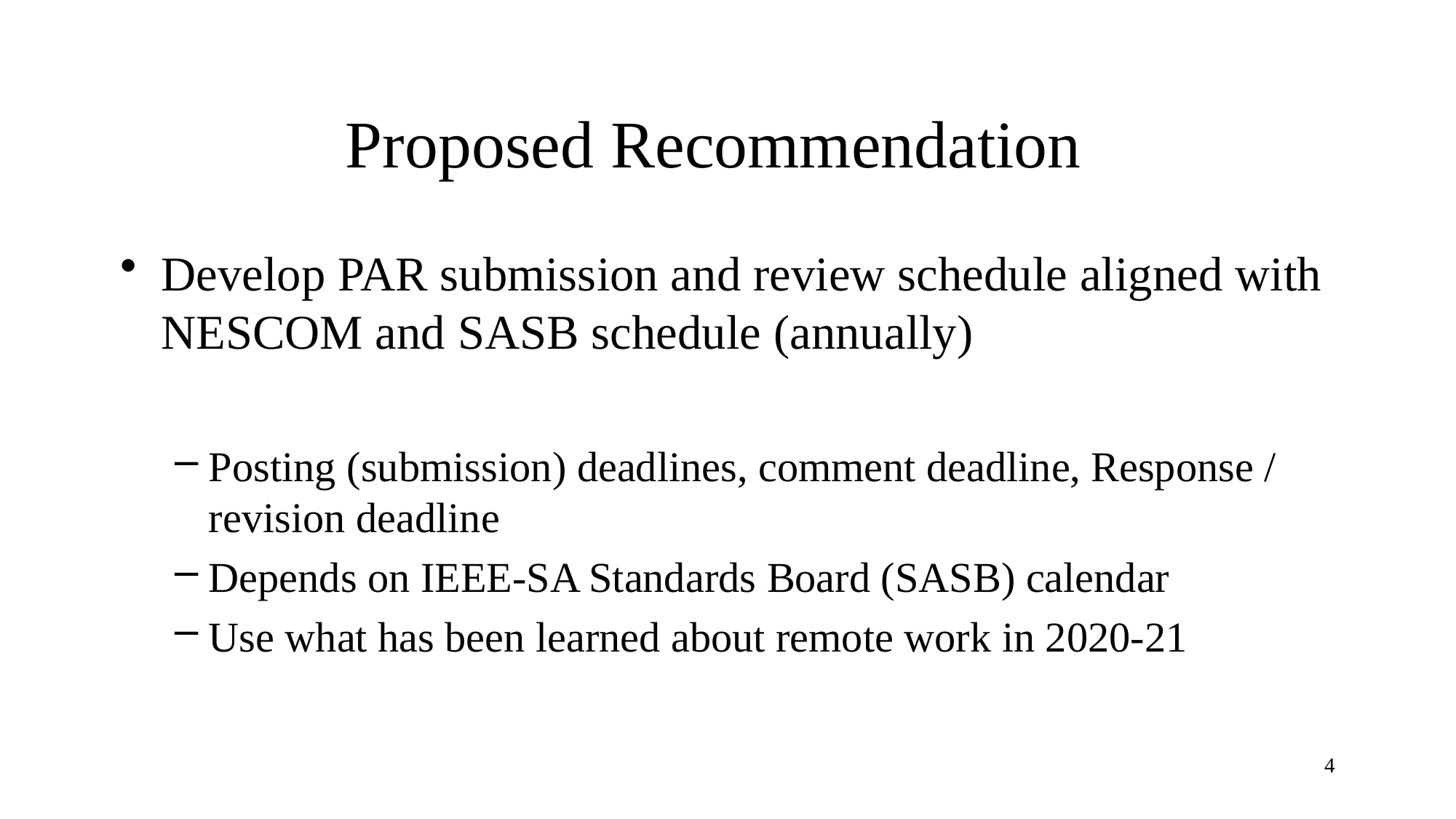

# Proposed Recommendation
Develop PAR submission and review schedule aligned with NESCOM and SASB schedule (annually)

Posting (submission) deadlines, comment deadline, Response / revision deadline
Depends on IEEE-SA Standards Board (SASB) calendar
Use what has been learned about remote work in 2020-21
4